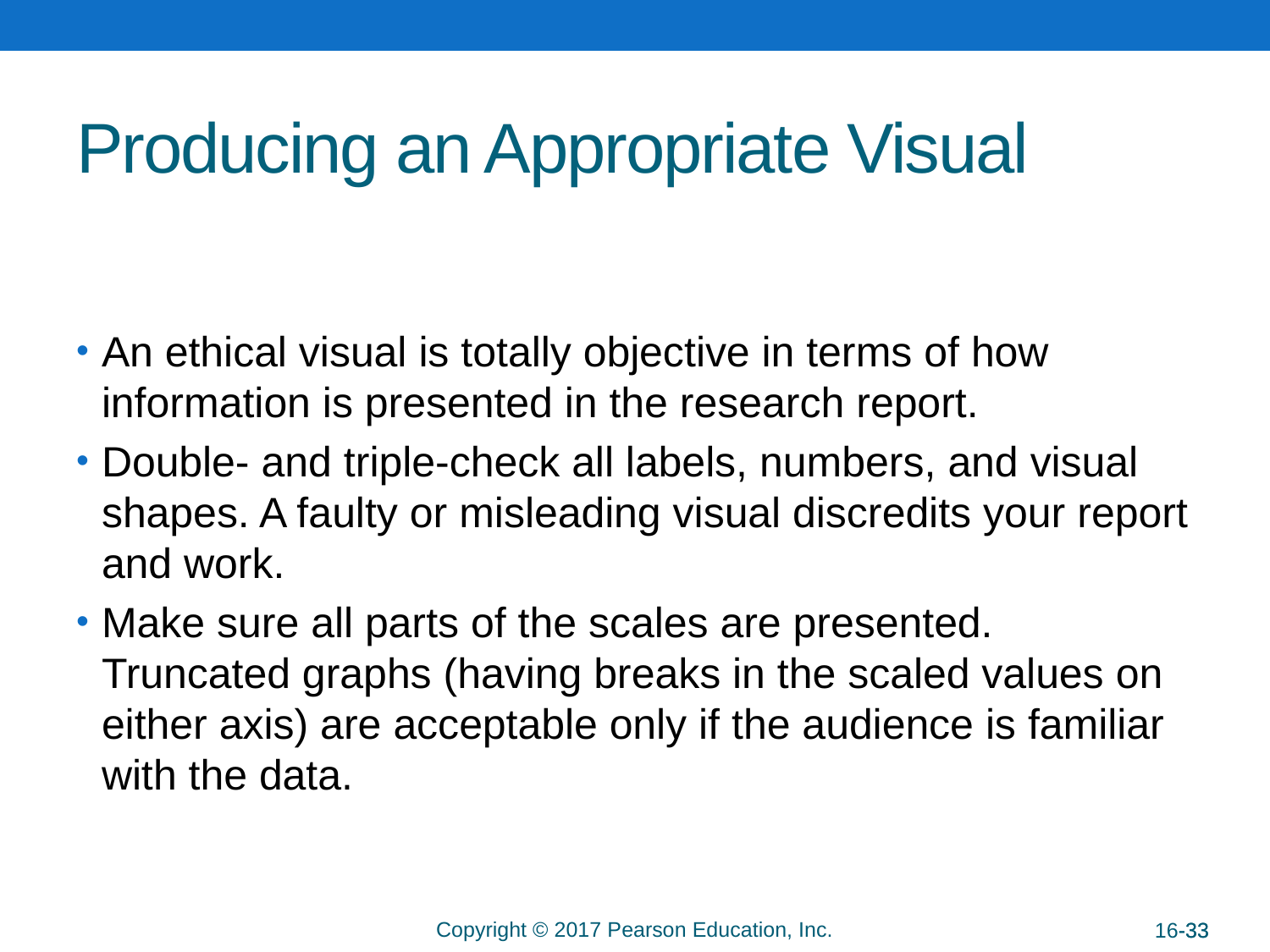

# Producing an Appropriate Visual
An ethical visual is totally objective in terms of how information is presented in the research report.
Double- and triple-check all labels, numbers, and visual shapes. A faulty or misleading visual discredits your report and work.
Make sure all parts of the scales are presented. Truncated graphs (having breaks in the scaled values on either axis) are acceptable only if the audience is familiar with the data.